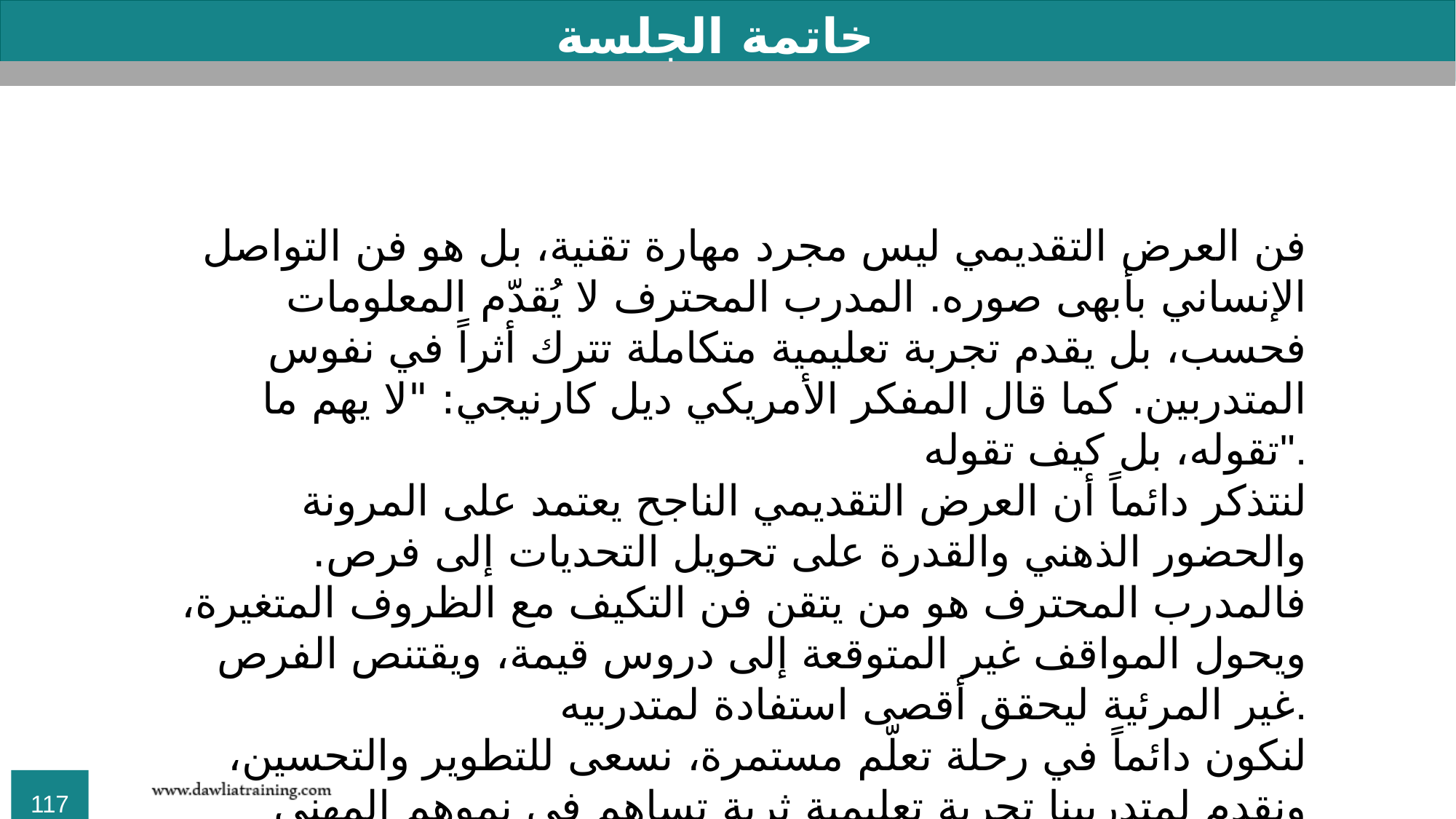

خاتمة الجلسة
فن العرض التقديمي ليس مجرد مهارة تقنية، بل هو فن التواصل الإنساني بأبهى صوره. المدرب المحترف لا يُقدّم المعلومات فحسب، بل يقدم تجربة تعليمية متكاملة تترك أثراً في نفوس المتدربين. كما قال المفكر الأمريكي ديل كارنيجي: "لا يهم ما تقوله، بل كيف تقوله".
لنتذكر دائماً أن العرض التقديمي الناجح يعتمد على المرونة والحضور الذهني والقدرة على تحويل التحديات إلى فرص. فالمدرب المحترف هو من يتقن فن التكيف مع الظروف المتغيرة، ويحول المواقف غير المتوقعة إلى دروس قيمة، ويقتنص الفرص غير المرئية ليحقق أقصى استفادة لمتدربيه.
لنكون دائماً في رحلة تعلّم مستمرة، نسعى للتطوير والتحسين، ونقدم لمتدربينا تجربة تعليمية ثرية تساهم في نموهم المهني والشخصي.